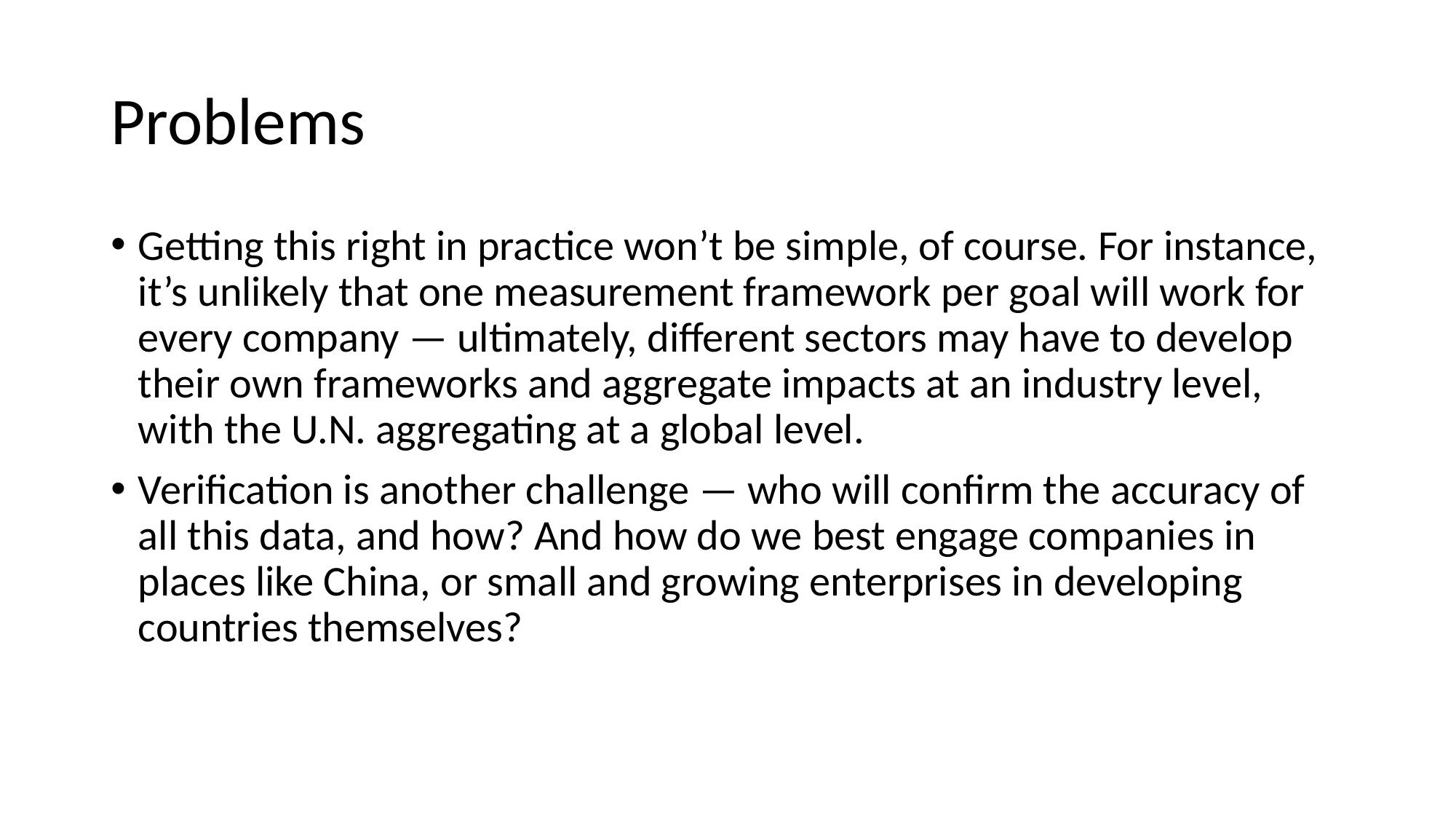

# Problems
Getting this right in practice won’t be simple, of course. For instance, it’s unlikely that one measurement framework per goal will work for every company — ultimately, different sectors may have to develop their own frameworks and aggregate impacts at an industry level, with the U.N. aggregating at a global level.
Verification is another challenge — who will confirm the accuracy of all this data, and how? And how do we best engage companies in places like China, or small and growing enterprises in developing countries themselves?